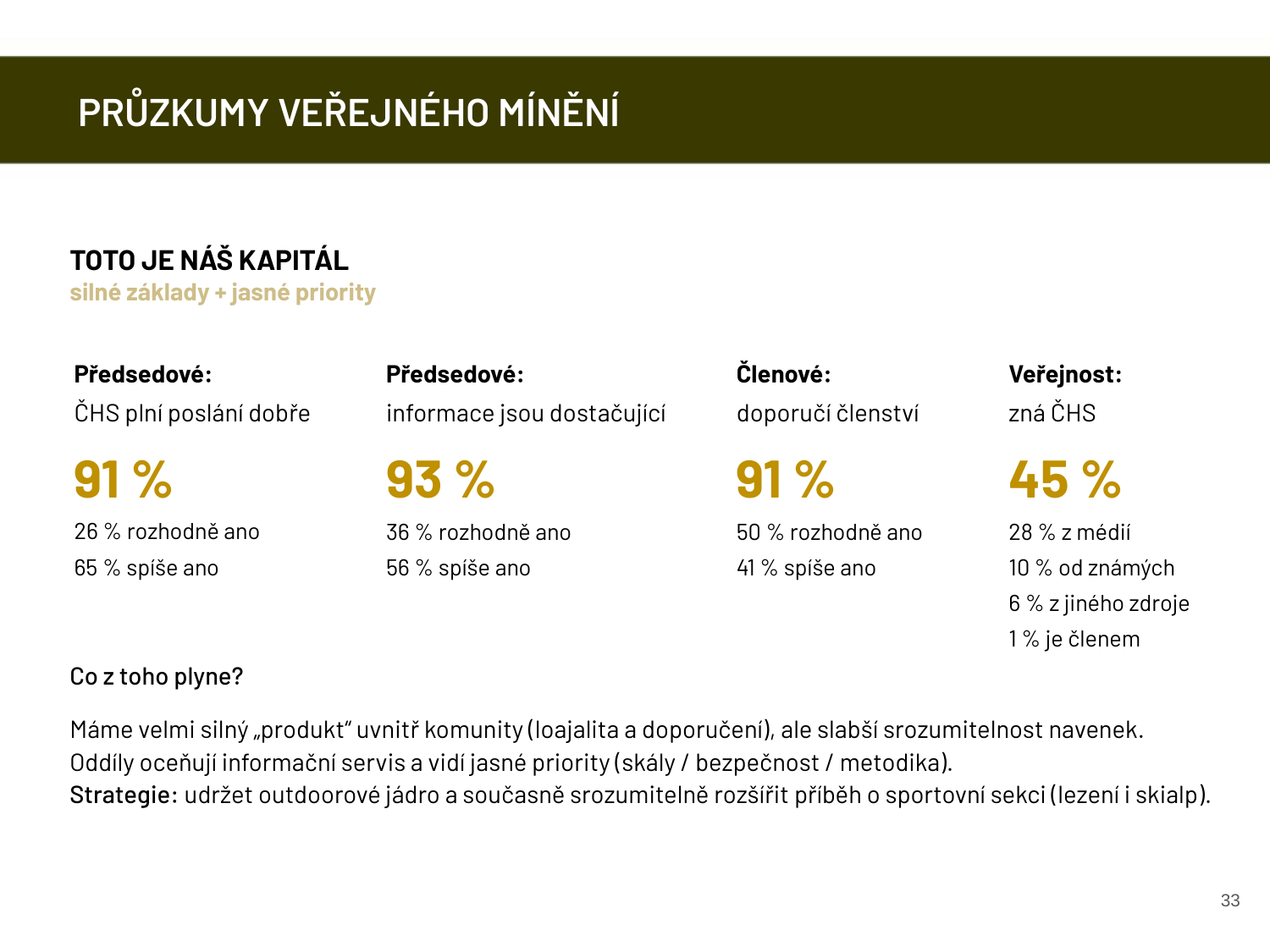

PRŮZKUMY VEŘEJNÉHO MÍNĚNÍ
TOTO JE NÁŠ KAPITÁL
silné základy + jasné priority
Předsedové:
ČHS plní poslání dobře
91 %
26 % rozhodně ano
65 % spíše ano

Předsedové:
informace jsou dostačující
93 %
36 % rozhodně ano
56 % spíše ano

Členové:
doporučí členství
91 %
50 % rozhodně ano
41 % spíše ano

Veřejnost:
zná ČHS
45 %
28 % z médií
10 % od známých
6 % z jiného zdroje
1 % je členem

Co z toho plyne?
Máme velmi silný „produkt“ uvnitř komunity (loajalita a doporučení), ale slabší srozumitelnost navenek.
Oddíly oceňují informační servis a vidí jasné priority (skály / bezpečnost / metodika).
Strategie: udržet outdoorové jádro a současně srozumitelně rozšířit příběh o sportovní sekci (lezení i skialp).
33